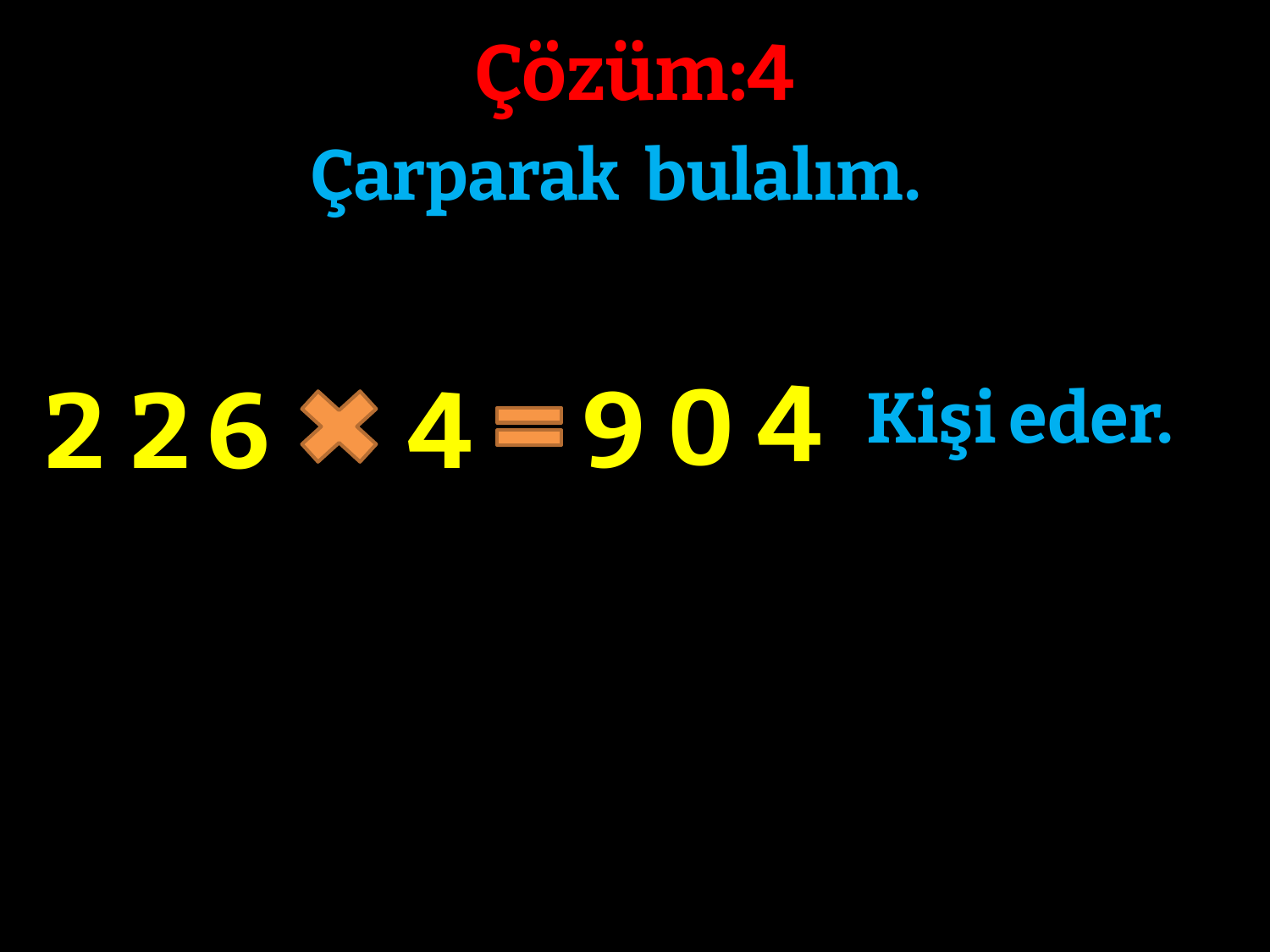

Çözüm:4
Çarparak  bulalım.
#
4
0
9
4
2
2
6
Kişi eder.